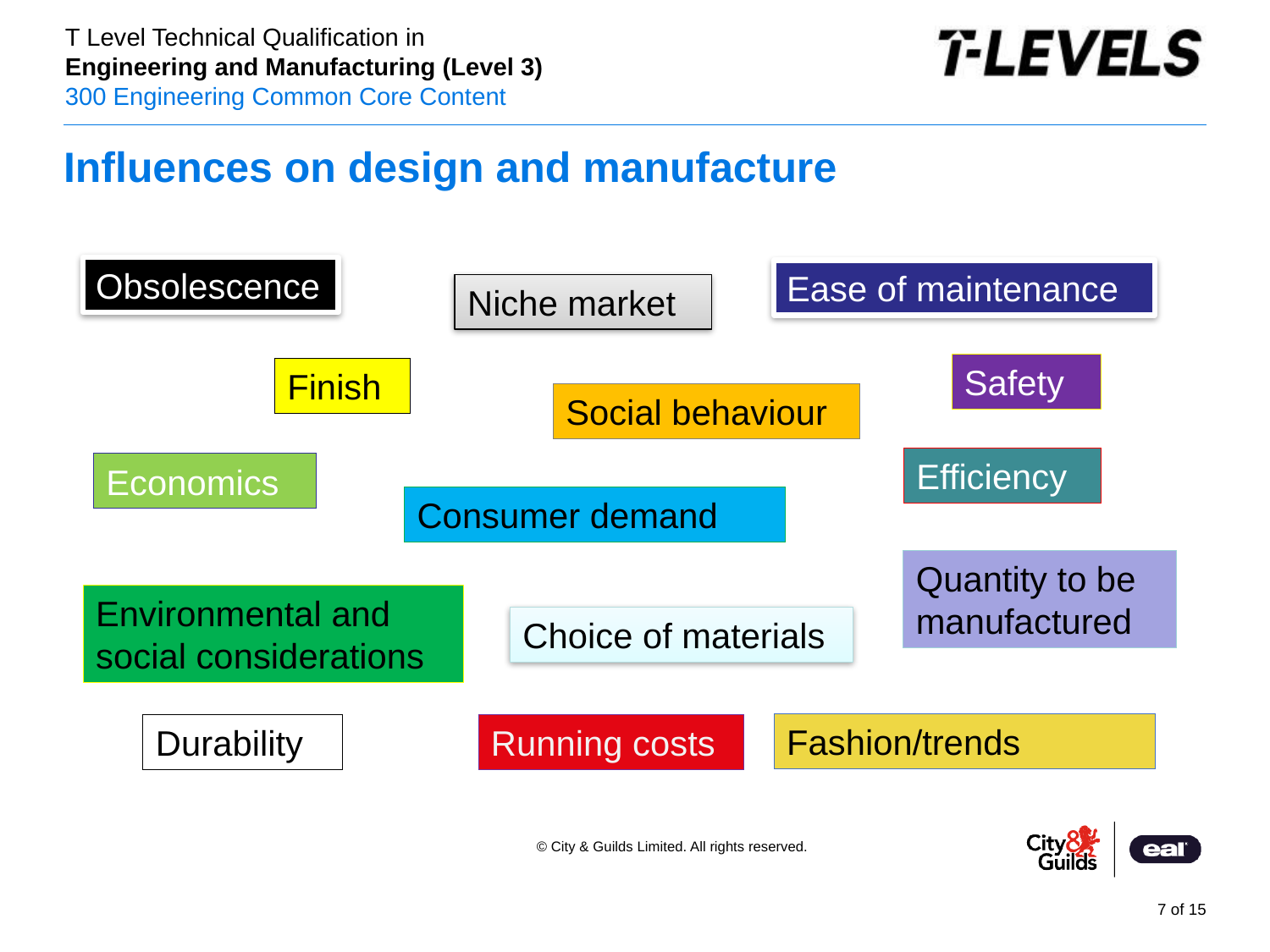

# Influences on design and manufacture

Obsolescence
Ease of maintenance
Niche market
Safety
Finish
Social behaviour
Efficiency
Economics
Consumer demand
Quantity to be manufactured
Environmental and social considerations
Choice of materials
Fashion/trends
Durability
Running costs